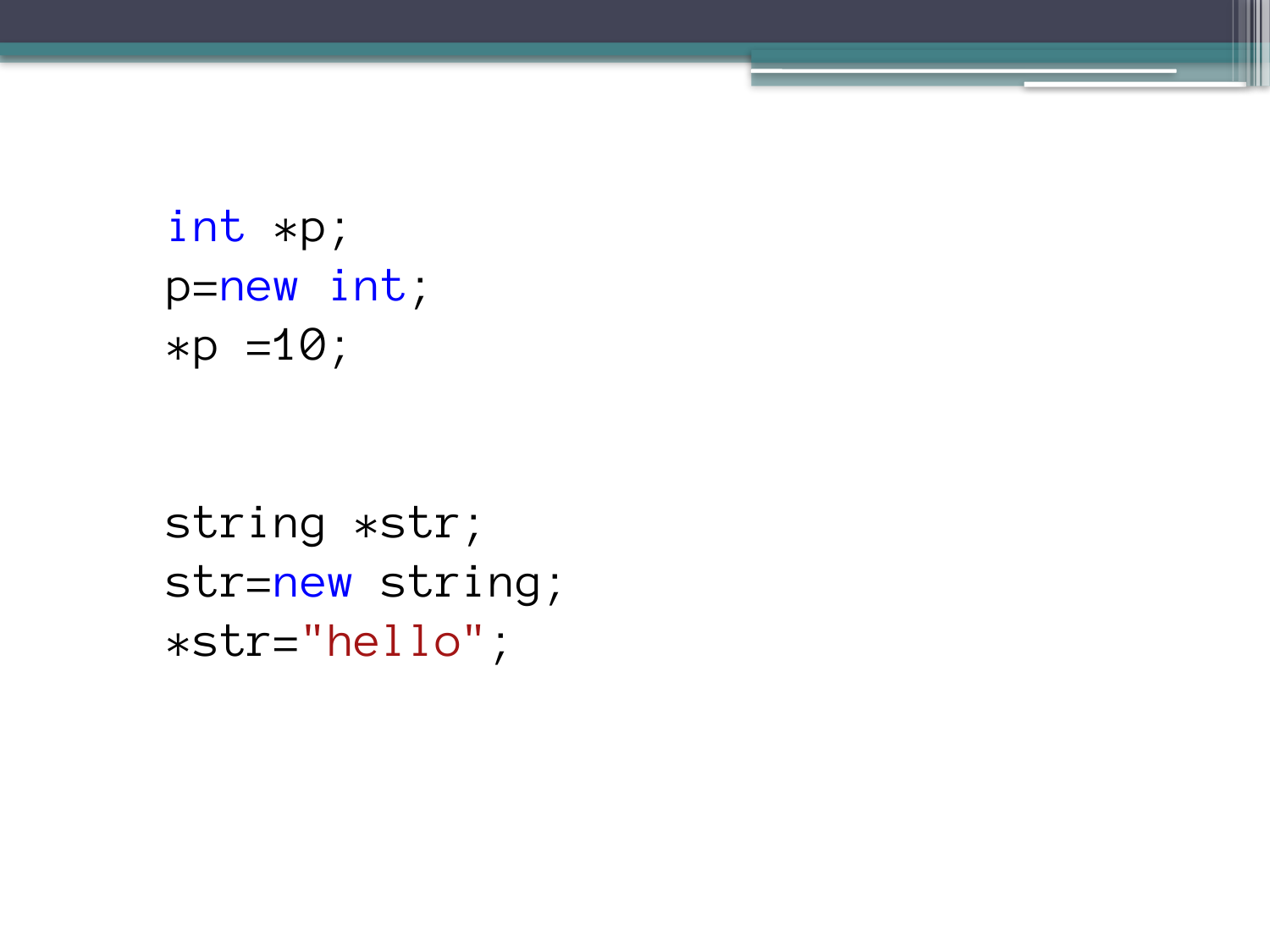

int *p;
p=new int;
*p =10;

string *str;
str=new string;
*str="hello";